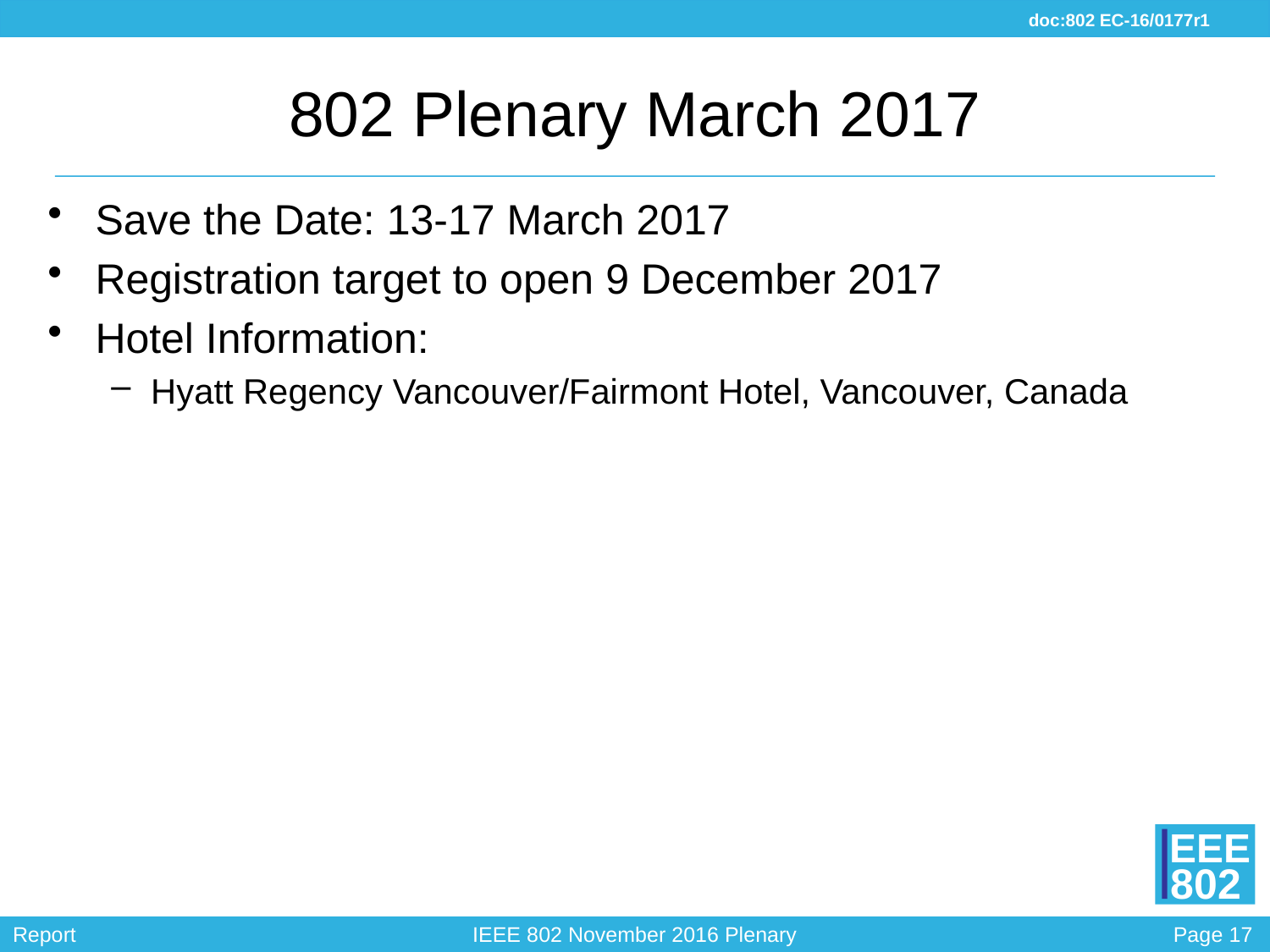

# 802 Plenary March 2017
Save the Date: 13-17 March 2017
Registration target to open 9 December 2017
Hotel Information:
Hyatt Regency Vancouver/Fairmont Hotel, Vancouver, Canada